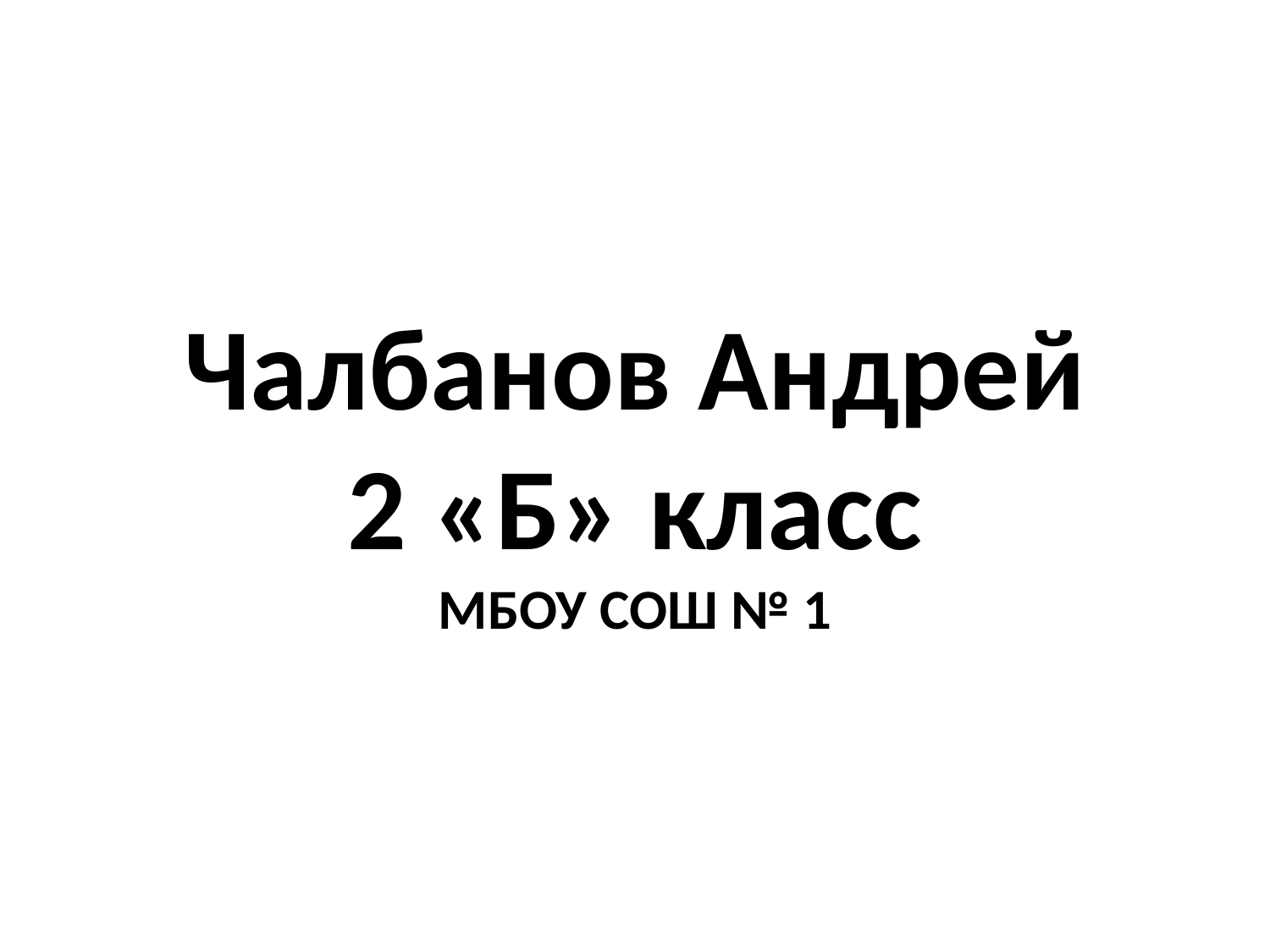

# Чалбанов Андрей 2 «Б» класс МБОУ СОШ № 1